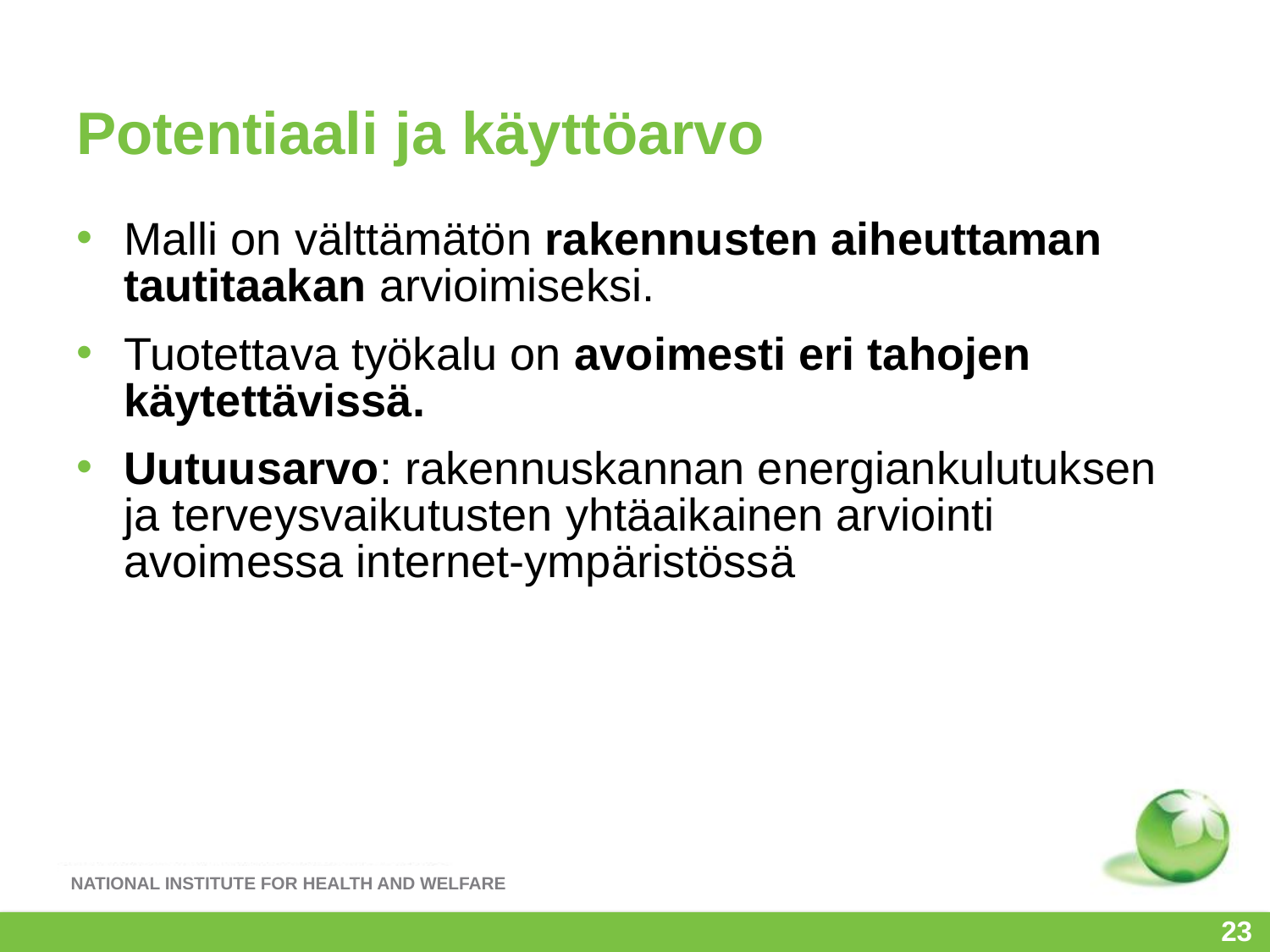

# Potentiaali ja käyttöarvo
Malli on välttämätön rakennusten aiheuttaman tautitaakan arvioimiseksi.
Tuotettava työkalu on avoimesti eri tahojen käytettävissä.
Uutuusarvo: rakennuskannan energiankulutuksen ja terveysvaikutusten yhtäaikainen arviointi avoimessa internet-ympäristössä

23